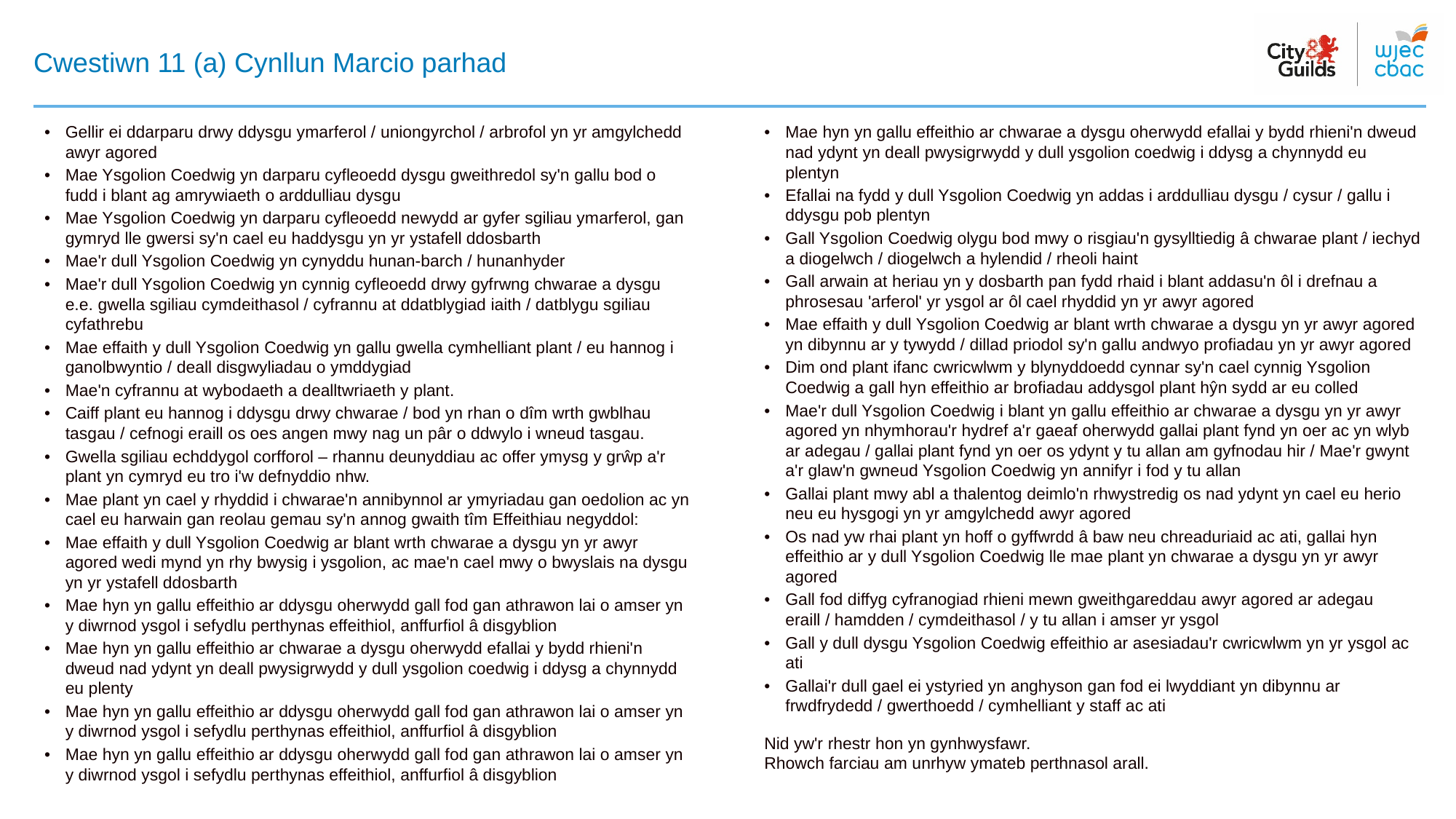

# Cwestiwn 11 (a) Cynllun Marcio parhad
• 	Gellir ei ddarparu drwy ddysgu ymarferol / uniongyrchol / arbrofol yn yr amgylchedd awyr agored
• 	Mae Ysgolion Coedwig yn darparu cyfleoedd dysgu gweithredol sy'n gallu bod o fudd i blant ag amrywiaeth o arddulliau dysgu
• 	Mae Ysgolion Coedwig yn darparu cyfleoedd newydd ar gyfer sgiliau ymarferol, gan gymryd lle gwersi sy'n cael eu haddysgu yn yr ystafell ddosbarth
• 	Mae'r dull Ysgolion Coedwig yn cynyddu hunan-barch / hunanhyder
• 	Mae'r dull Ysgolion Coedwig yn cynnig cyfleoedd drwy gyfrwng chwarae a dysgu e.e. gwella sgiliau cymdeithasol / cyfrannu at ddatblygiad iaith / datblygu sgiliau cyfathrebu
• 	Mae effaith y dull Ysgolion Coedwig yn gallu gwella cymhelliant plant / eu hannog i ganolbwyntio / deall disgwyliadau o ymddygiad
• 	Mae'n cyfrannu at wybodaeth a dealltwriaeth y plant.
• 	Caiff plant eu hannog i ddysgu drwy chwarae / bod yn rhan o dîm wrth gwblhau tasgau / cefnogi eraill os oes angen mwy nag un pâr o ddwylo i wneud tasgau.
• 	Gwella sgiliau echddygol corfforol – rhannu deunyddiau ac offer ymysg y grŵp a'r plant yn cymryd eu tro i'w defnyddio nhw.
• 	Mae plant yn cael y rhyddid i chwarae'n annibynnol ar ymyriadau gan oedolion ac yn cael eu harwain gan reolau gemau sy'n annog gwaith tîm Effeithiau negyddol:
• 	Mae effaith y dull Ysgolion Coedwig ar blant wrth chwarae a dysgu yn yr awyr agored wedi mynd yn rhy bwysig i ysgolion, ac mae'n cael mwy o bwyslais na dysgu yn yr ystafell ddosbarth
• 	Mae hyn yn gallu effeithio ar ddysgu oherwydd gall fod gan athrawon lai o amser yn y diwrnod ysgol i sefydlu perthynas effeithiol, anffurfiol â disgyblion
• 	Mae hyn yn gallu effeithio ar chwarae a dysgu oherwydd efallai y bydd rhieni'n dweud nad ydynt yn deall pwysigrwydd y dull ysgolion coedwig i ddysg a chynnydd eu plenty
• 	Mae hyn yn gallu effeithio ar ddysgu oherwydd gall fod gan athrawon lai o amser yn y diwrnod ysgol i sefydlu perthynas effeithiol, anffurfiol â disgyblion
• 	Mae hyn yn gallu effeithio ar ddysgu oherwydd gall fod gan athrawon lai o amser yn y diwrnod ysgol i sefydlu perthynas effeithiol, anffurfiol â disgyblion

• 	Mae hyn yn gallu effeithio ar chwarae a dysgu oherwydd efallai y bydd rhieni'n dweud nad ydynt yn deall pwysigrwydd y dull ysgolion coedwig i ddysg a chynnydd eu plentyn
• 	Efallai na fydd y dull Ysgolion Coedwig yn addas i arddulliau dysgu / cysur / gallu i ddysgu pob plentyn
• 	Gall Ysgolion Coedwig olygu bod mwy o risgiau'n gysylltiedig â chwarae plant / iechyd a diogelwch / diogelwch a hylendid / rheoli haint
• 	Gall arwain at heriau yn y dosbarth pan fydd rhaid i blant addasu'n ôl i drefnau a phrosesau 'arferol' yr ysgol ar ôl cael rhyddid yn yr awyr agored
• 	Mae effaith y dull Ysgolion Coedwig ar blant wrth chwarae a dysgu yn yr awyr agored yn dibynnu ar y tywydd / dillad priodol sy'n gallu andwyo profiadau yn yr awyr agored
• 	Dim ond plant ifanc cwricwlwm y blynyddoedd cynnar sy'n cael cynnig Ysgolion Coedwig a gall hyn effeithio ar brofiadau addysgol plant hŷn sydd ar eu colled
• 	Mae'r dull Ysgolion Coedwig i blant yn gallu effeithio ar chwarae a dysgu yn yr awyr agored yn nhymhorau'r hydref a'r gaeaf oherwydd gallai plant fynd yn oer ac yn wlyb ar adegau / gallai plant fynd yn oer os ydynt y tu allan am gyfnodau hir / Mae'r gwynt a'r glaw'n gwneud Ysgolion Coedwig yn annifyr i fod y tu allan
• 	Gallai plant mwy abl a thalentog deimlo'n rhwystredig os nad ydynt yn cael eu herio neu eu hysgogi yn yr amgylchedd awyr agored
• 	Os nad yw rhai plant yn hoff o gyffwrdd â baw neu chreaduriaid ac ati, gallai hyn effeithio ar y dull Ysgolion Coedwig lle mae plant yn chwarae a dysgu yn yr awyr agored
• 	Gall fod diffyg cyfranogiad rhieni mewn gweithgareddau awyr agored ar adegau eraill / hamdden / cymdeithasol / y tu allan i amser yr ysgol
• 	Gall y dull dysgu Ysgolion Coedwig effeithio ar asesiadau'r cwricwlwm yn yr ysgol ac ati
• 	Gallai'r dull gael ei ystyried yn anghyson gan fod ei lwyddiant yn dibynnu ar frwdfrydedd / gwerthoedd / cymhelliant y staff ac ati
Nid yw'r rhestr hon yn gynhwysfawr.
Rhowch farciau am unrhyw ymateb perthnasol arall.